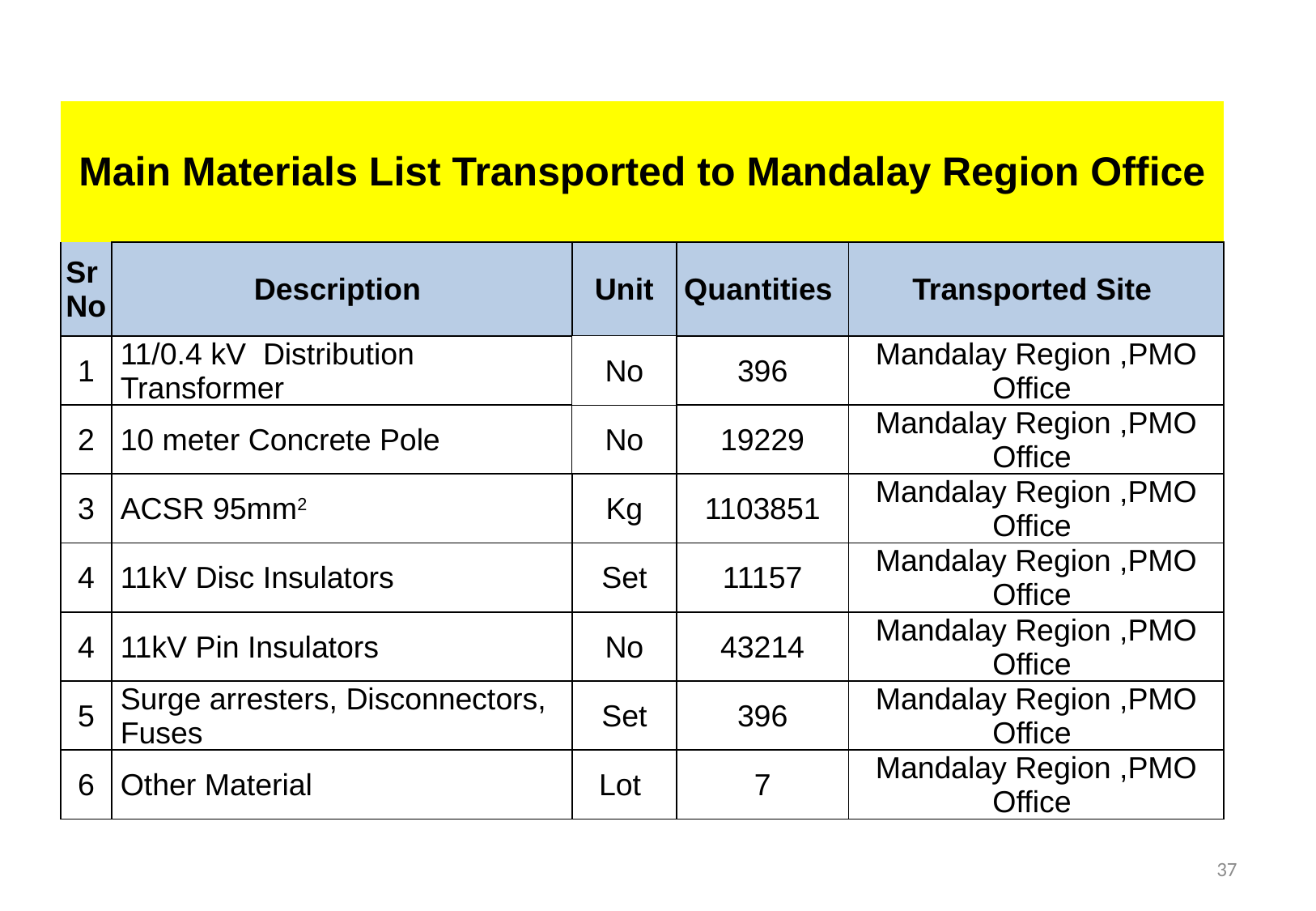

| Main Materials List Transported to Mandalay Region Office |  |  |  |  |
| --- | --- | --- | --- | --- |
| Sr No | Description | Unit | Quantities | Transported Site |
| 1 | 11/0.4 kV Distribution Transformer | No | 396 | Mandalay Region ,PMO Office |
| 2 | 10 meter Concrete Pole | No | 19229 | Mandalay Region ,PMO Office |
| 3 | ACSR 95mm2 | Kg | 1103851 | Mandalay Region ,PMO Office |
| 4 | 11kV Disc Insulators | Set | 11157 | Mandalay Region ,PMO Office |
| 4 | 11kV Pin Insulators | No | 43214 | Mandalay Region ,PMO Office |
| 5 | Surge arresters, Disconnectors, Fuses | Set | 396 | Mandalay Region ,PMO Office |
| 6 | Other Material | Lot | 7 | Mandalay Region ,PMO Office |
37